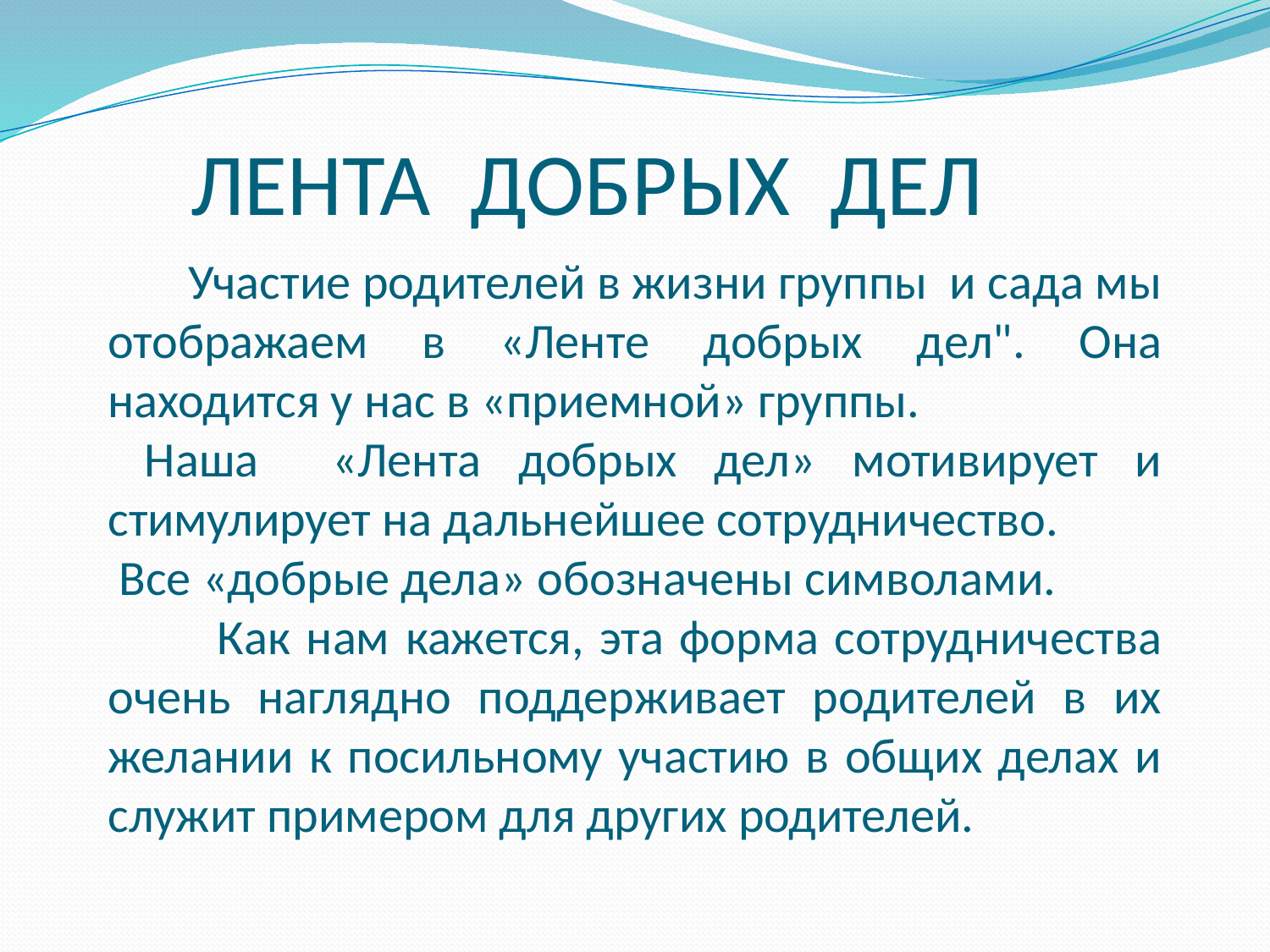

# ЛЕНТА  ДОБРЫХ  ДЕЛ
       Участие родителей в жизни группы  и сада мы отображаем в «Ленте добрых дел". Она находится у нас в «приемной» группы.
 Наша  «Лента добрых дел» мотивирует и стимулирует на дальнейшее сотрудничество.
 Все «добрые дела» обозначены символами.
       Как нам кажется, эта форма сотрудничества очень наглядно поддерживает родителей в их желании к посильному участию в общих делах и служит примером для других родителей.